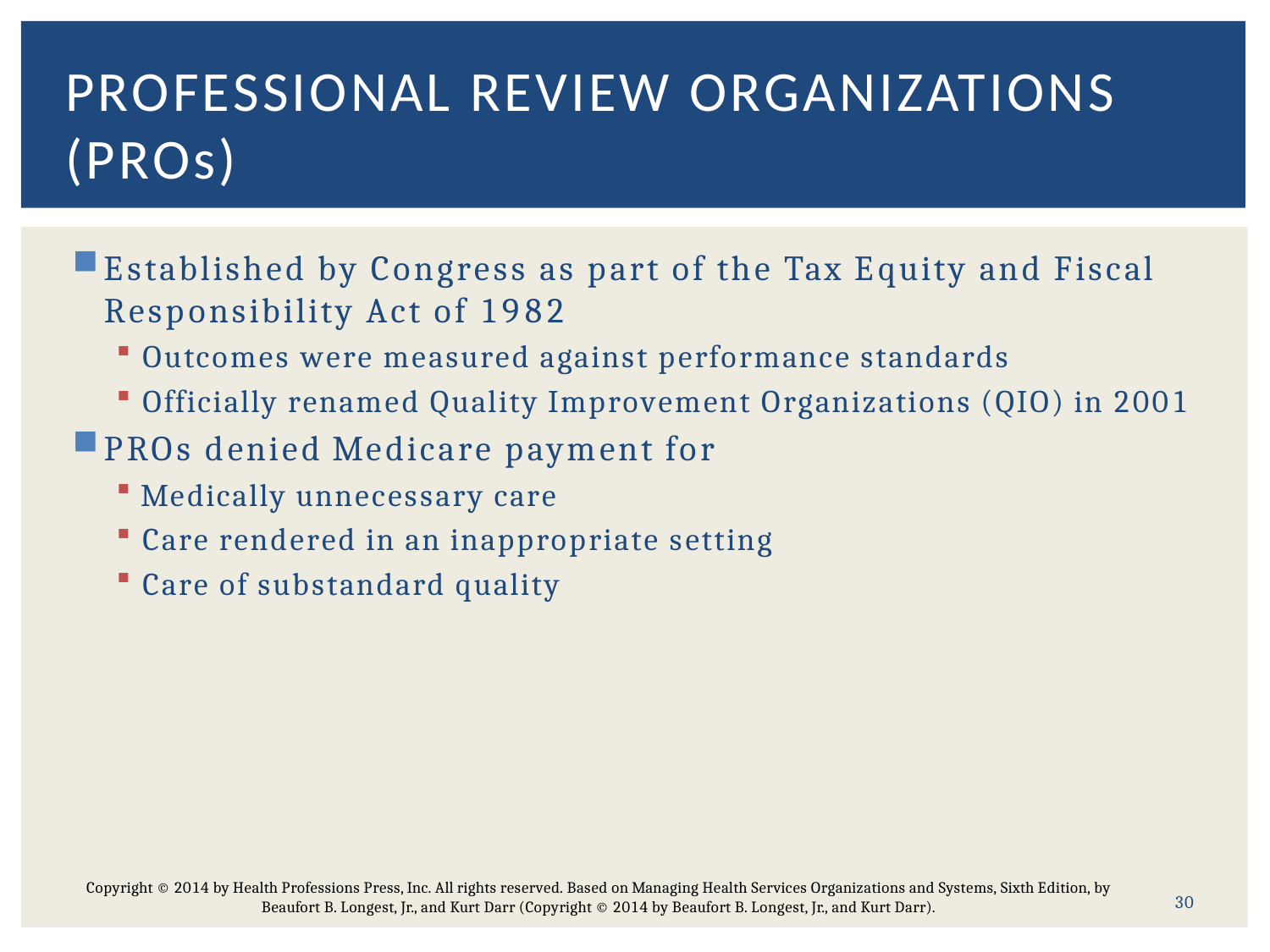

# Professional Review Organizations (PROs)
Established by Congress as part of the Tax Equity and Fiscal Responsibility Act of 1982
Outcomes were measured against performance standards
Officially renamed Quality Improvement Organizations (QIO) in 2001
PROs denied Medicare payment for
Medically unnecessary care
Care rendered in an inappropriate setting
Care of substandard quality

Copyright © 2014 by Health Professions Press, Inc. All rights reserved. Based on Managing Health Services Organizations and Systems, Sixth Edition, by Beaufort B. Longest, Jr., and Kurt Darr (Copyright © 2014 by Beaufort B. Longest, Jr., and Kurt Darr).
30